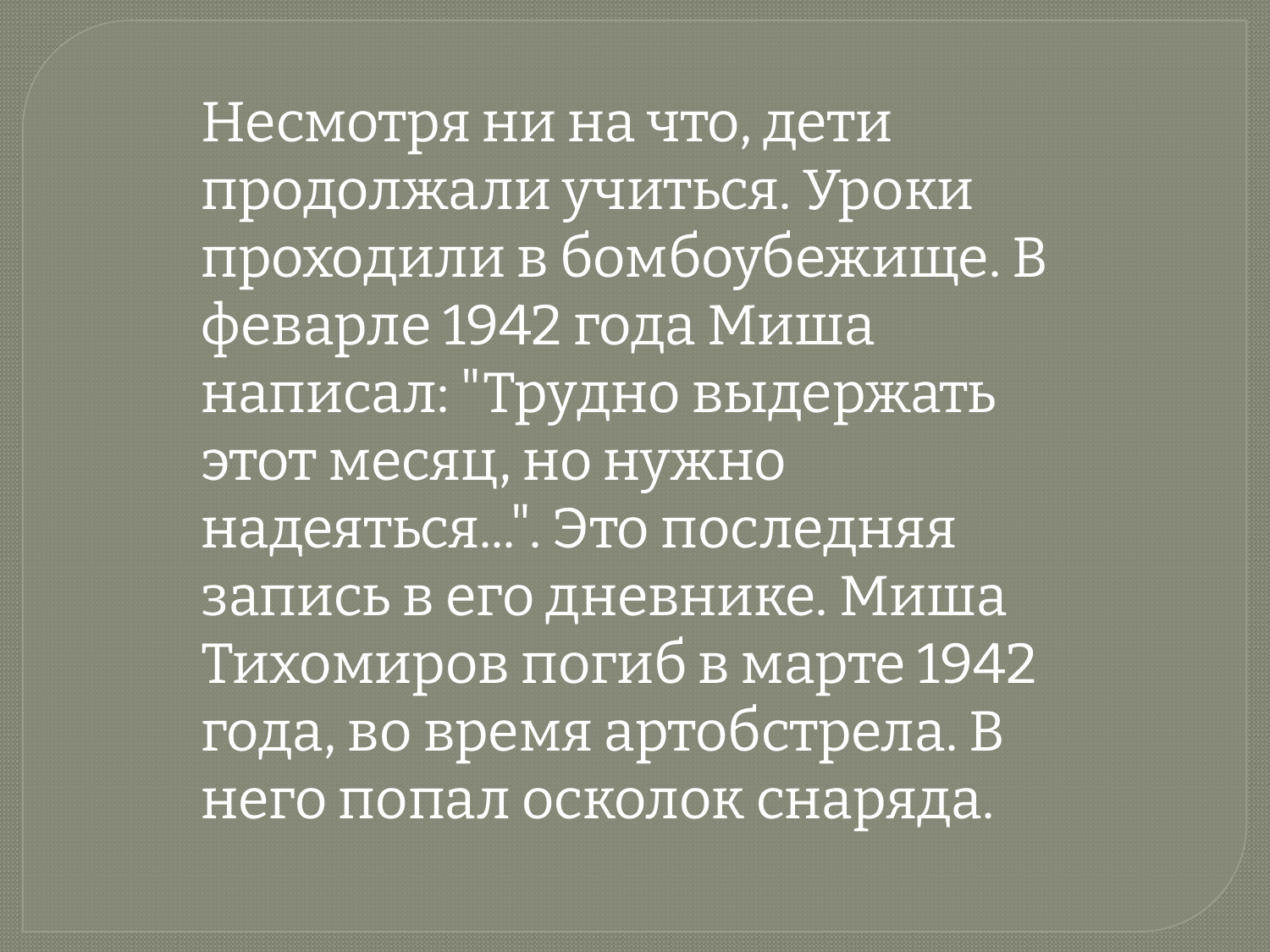

Несмотря ни на что, дети продолжали учиться. Уроки проходили в бомбоубежище. В феварле 1942 года Миша написал: "Трудно выдержать этот месяц, но нужно надеяться...". Это последняя запись в его дневнике. Миша Тихомиров погиб в марте 1942 года, во время артобстрела. В него попал осколок снаряда.